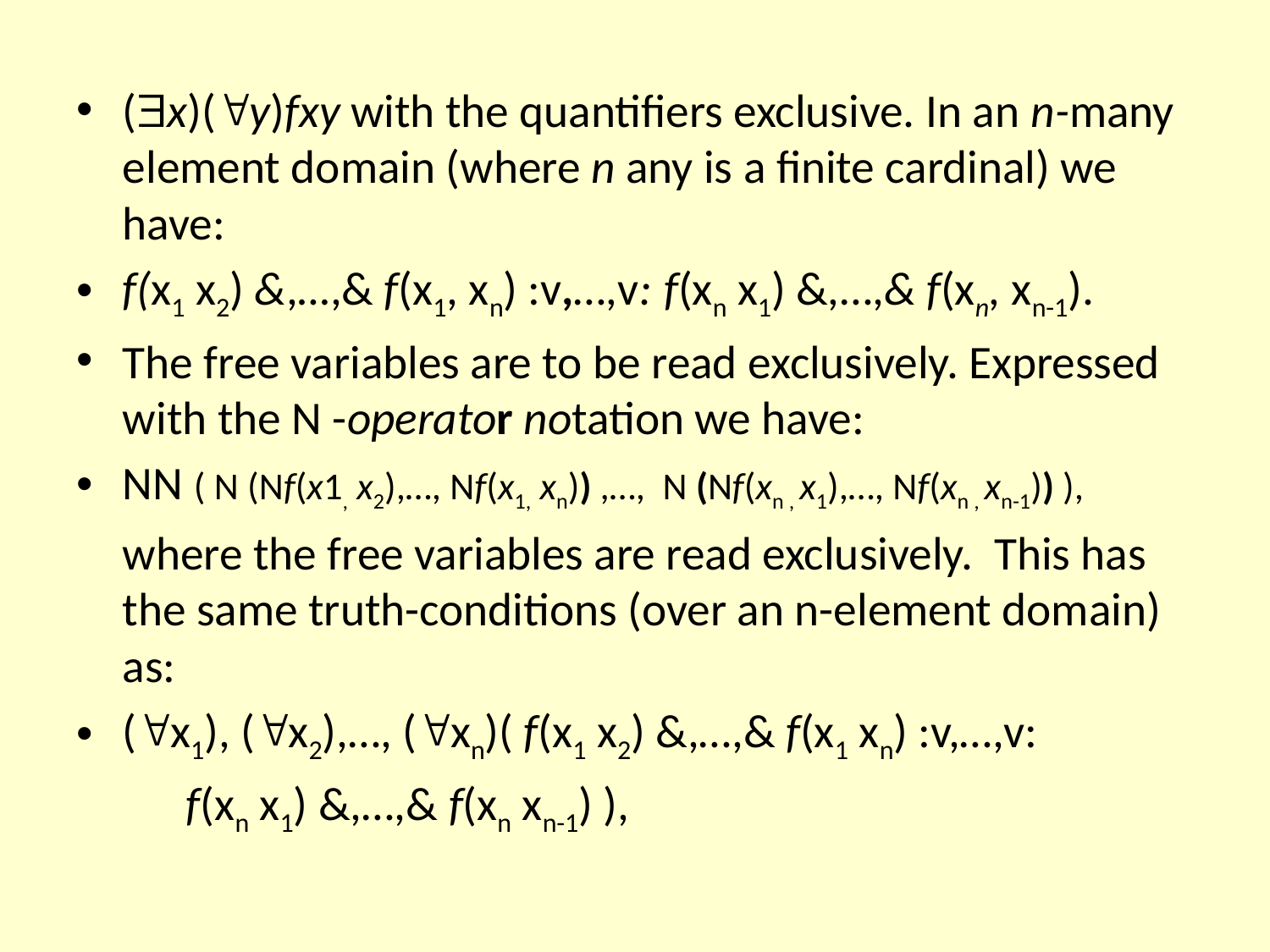

(∃x)(∀y)fxy with the quantifiers exclusive. In an n-many element domain (where n any is a finite cardinal) we have:
f(x1 x2) &,…,& f(x1, xn) :v,…,v:  f(xn x1) &,…,& f(xn, xn-1).
The free variables are to be read exclusively. Expressed with the N -operator notation we have:
NN ( N (Nf(x1, x2),…, Nf(x1, xn)) ,…,  N (Nf(xn , x1),…, Nf(xn , xn-1)) ),
	where the free variables are read exclusively.  This has the same truth-conditions (over an n-element domain) as:
(∀x1), (∀x2),…, (∀xn)( f(x1 x2) &,…,& f(x1 xn) :v,…,v:
				      f(xn x1) &,…,& f(xn xn-1) ),